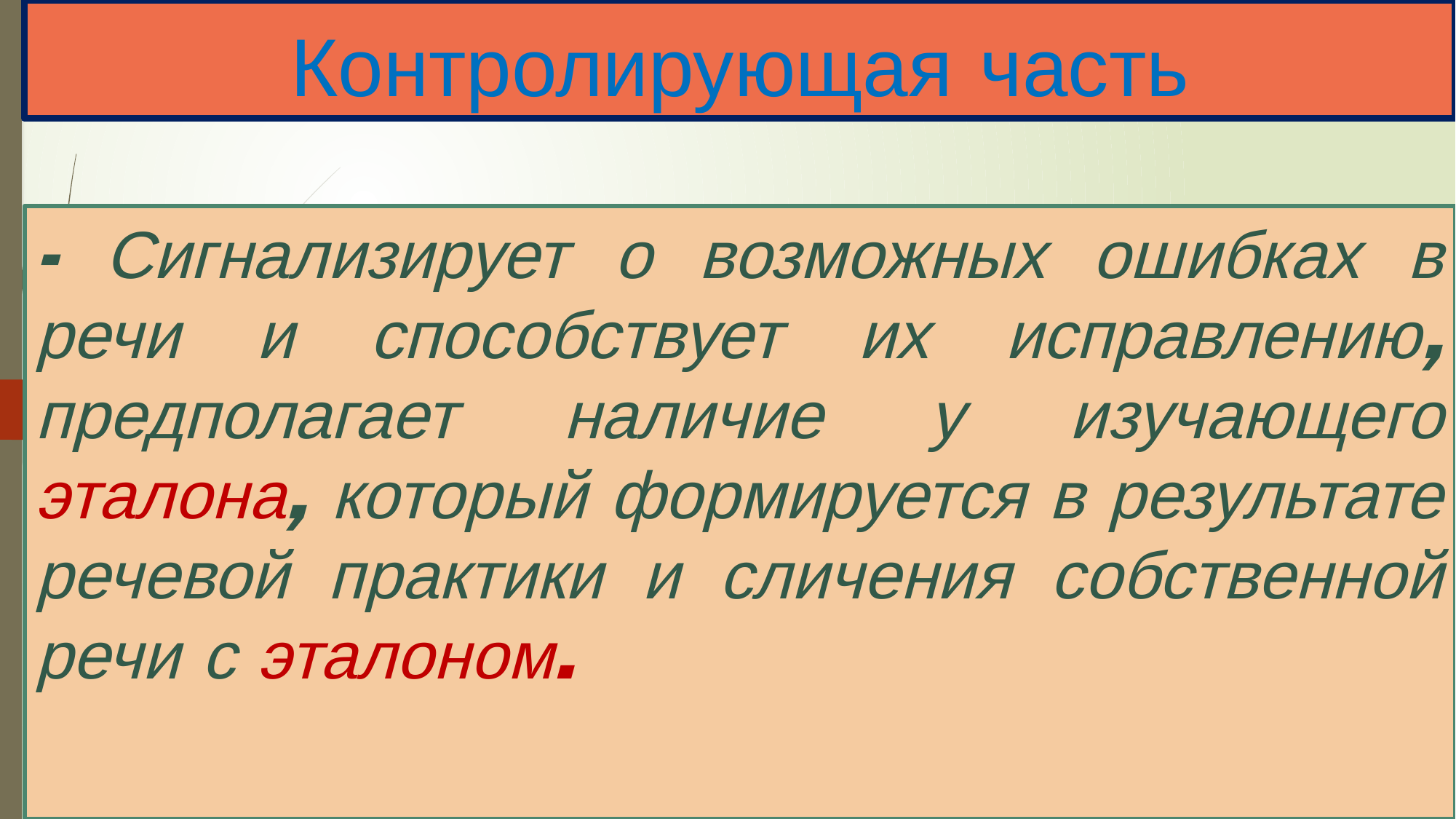

# Контролирующая часть
- Сигнализирует о возможных ошибках в речи и способствует их исправлению, предполагает наличие у изучающего эталона, который формируется в результате речевой практики и сличения собственной речи с эталоном.